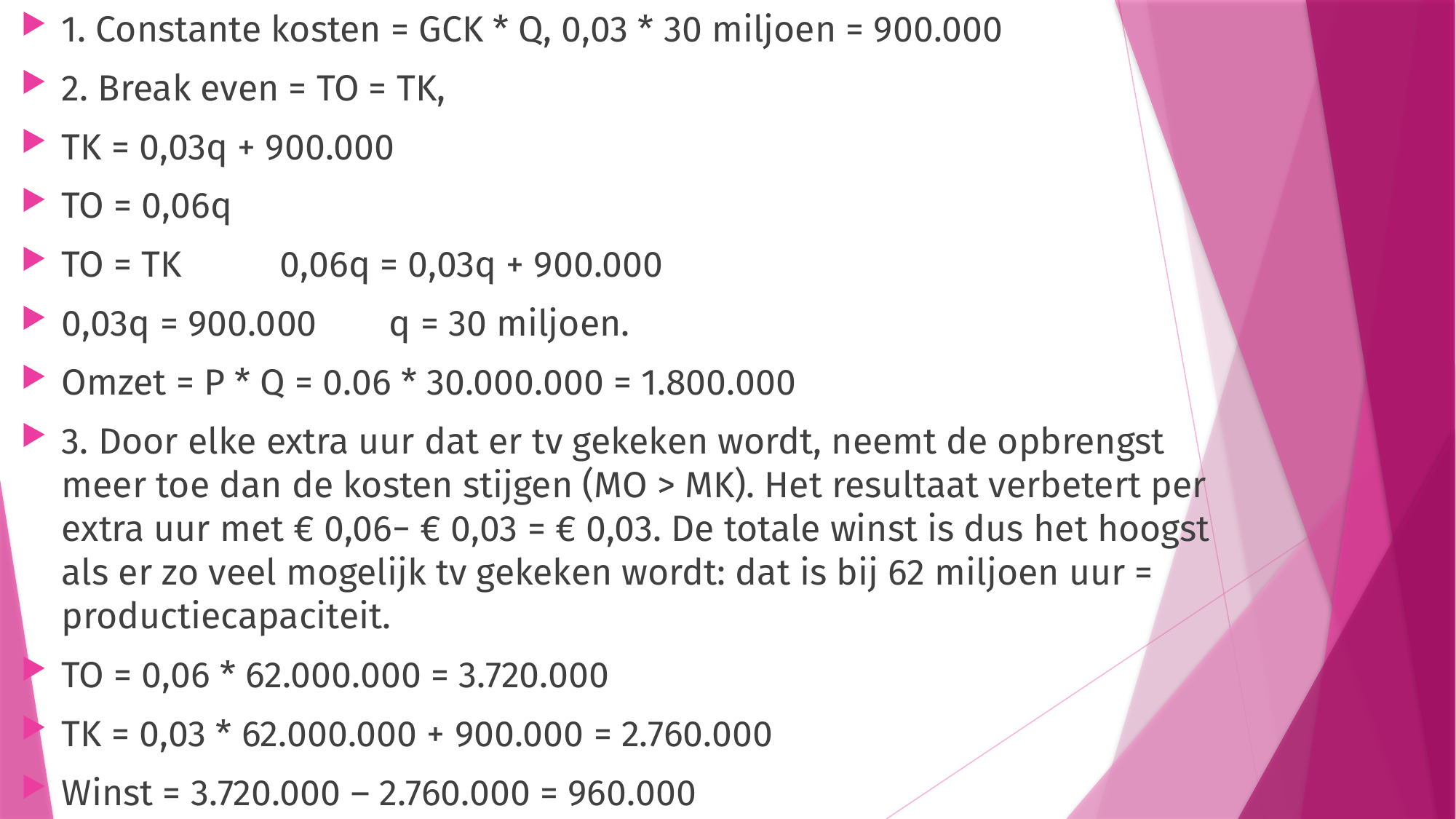

1. Constante kosten = GCK * Q, 0,03 * 30 miljoen = 900.000
2. Break even = TO = TK,
TK = 0,03q + 900.000
TO = 0,06q
TO = TK 	0,06q = 0,03q + 900.000
0,03q = 900.000	q = 30 miljoen.
Omzet = P * Q = 0.06 * 30.000.000 = 1.800.000
3. Door elke extra uur dat er tv gekeken wordt, neemt de opbrengst meer toe dan de kosten stijgen (MO > MK). Het resultaat verbetert per extra uur met € 0,06− € 0,03 = € 0,03. De totale winst is dus het hoogst als er zo veel mogelijk tv gekeken wordt: dat is bij 62 miljoen uur = productiecapaciteit.
TO = 0,06 * 62.000.000 = 3.720.000
TK = 0,03 * 62.000.000 + 900.000 = 2.760.000
Winst = 3.720.000 – 2.760.000 = 960.000